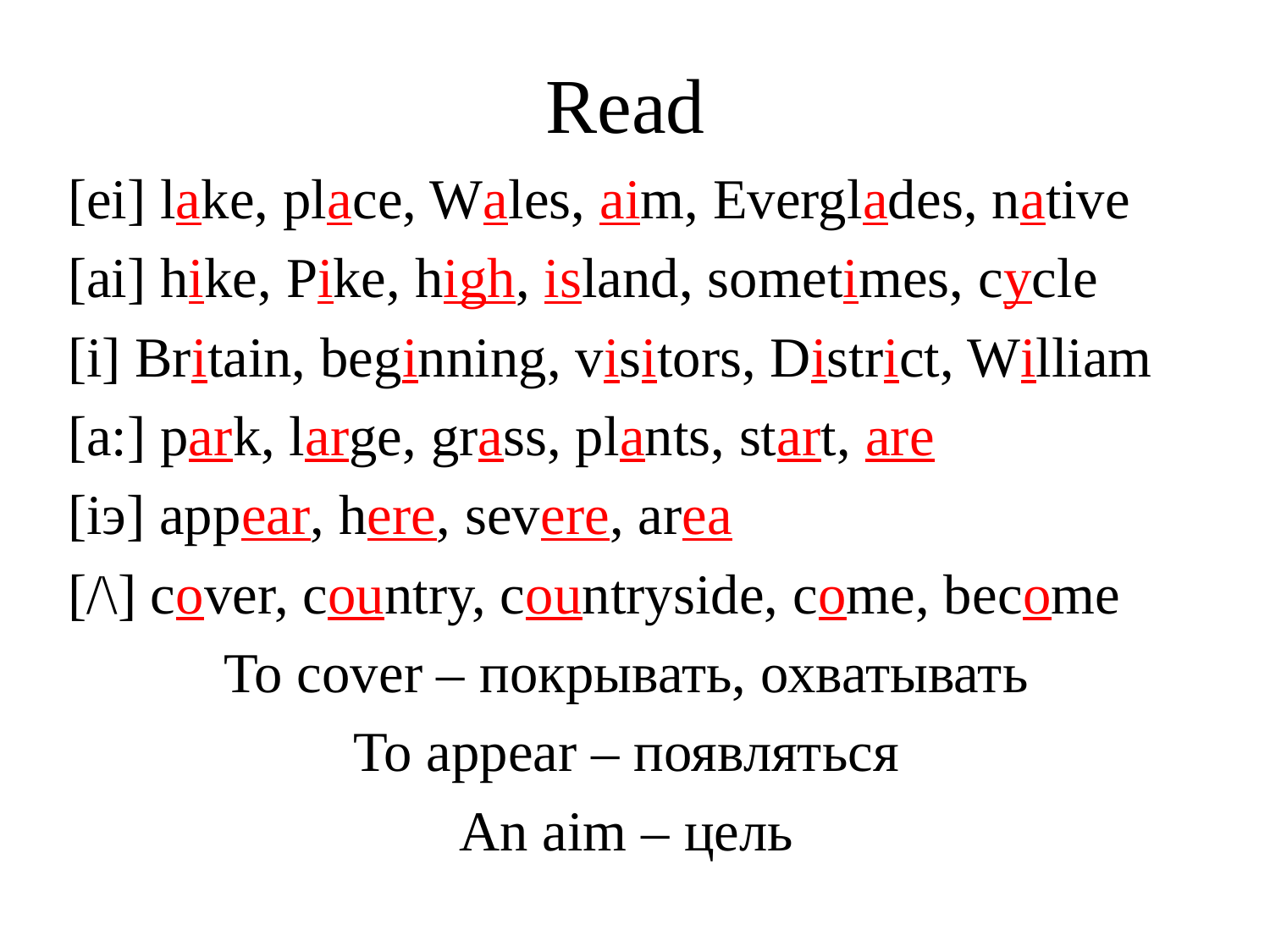

# Read
[ei] lake, place, Wales, aim, Everglades, native
[ai] hike, Pike, high, island, sometimes, cycle
[i] Britain, beginning, visitors, District, William
[a:] park, large, grass, plants, start, are
[iэ] appear, here, severe, area
[/\] cover, country, countryside, come, become
To cover – покрывать, охватывать
To appear – появляться
An aim – цель